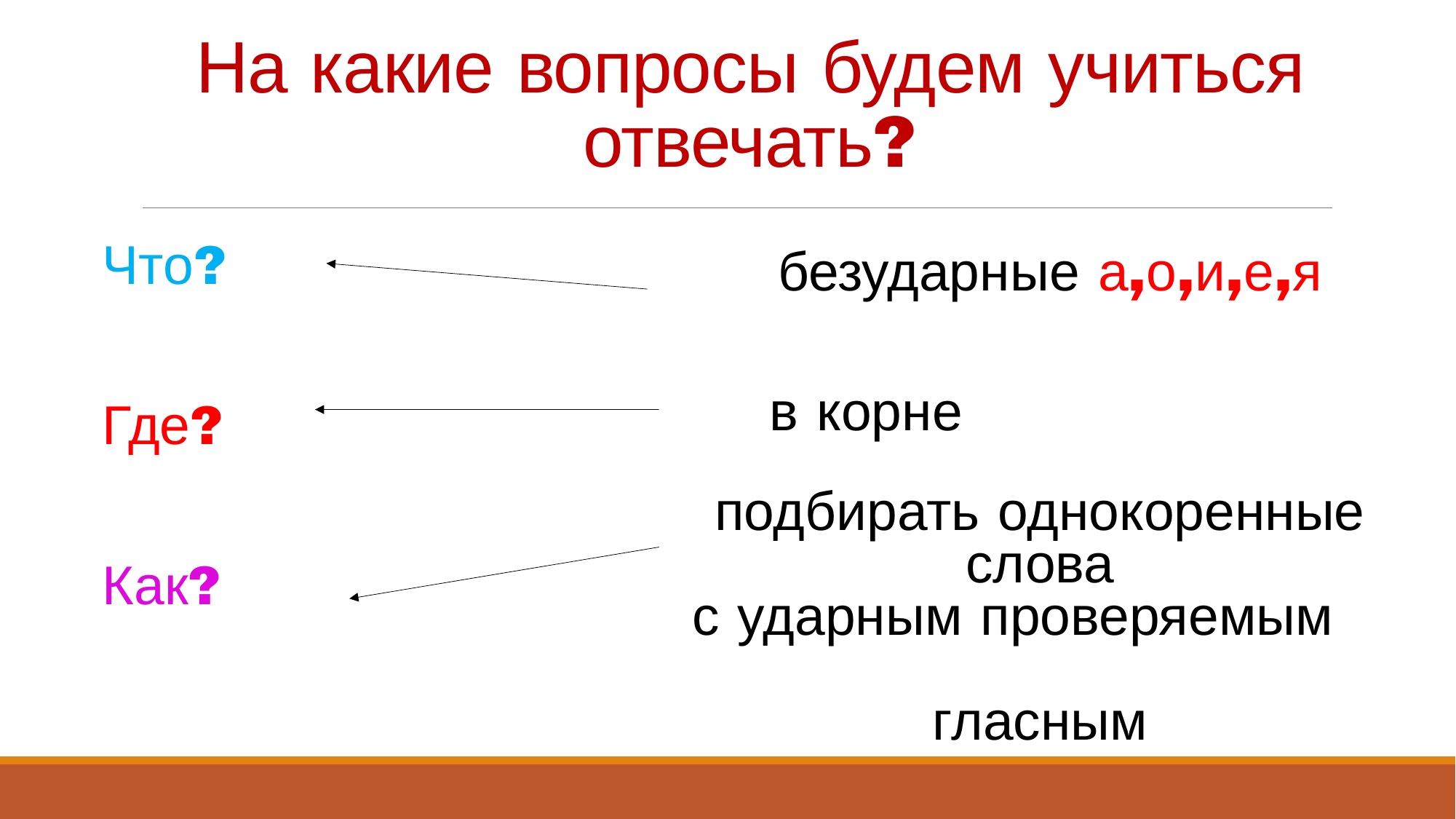

# На какие вопросы будем учиться отвечать?
Что?

Где?

Как?
безударные а,о,и,е,я

в корне

подбирать однокоренные слова
с ударным проверяемым
гласным